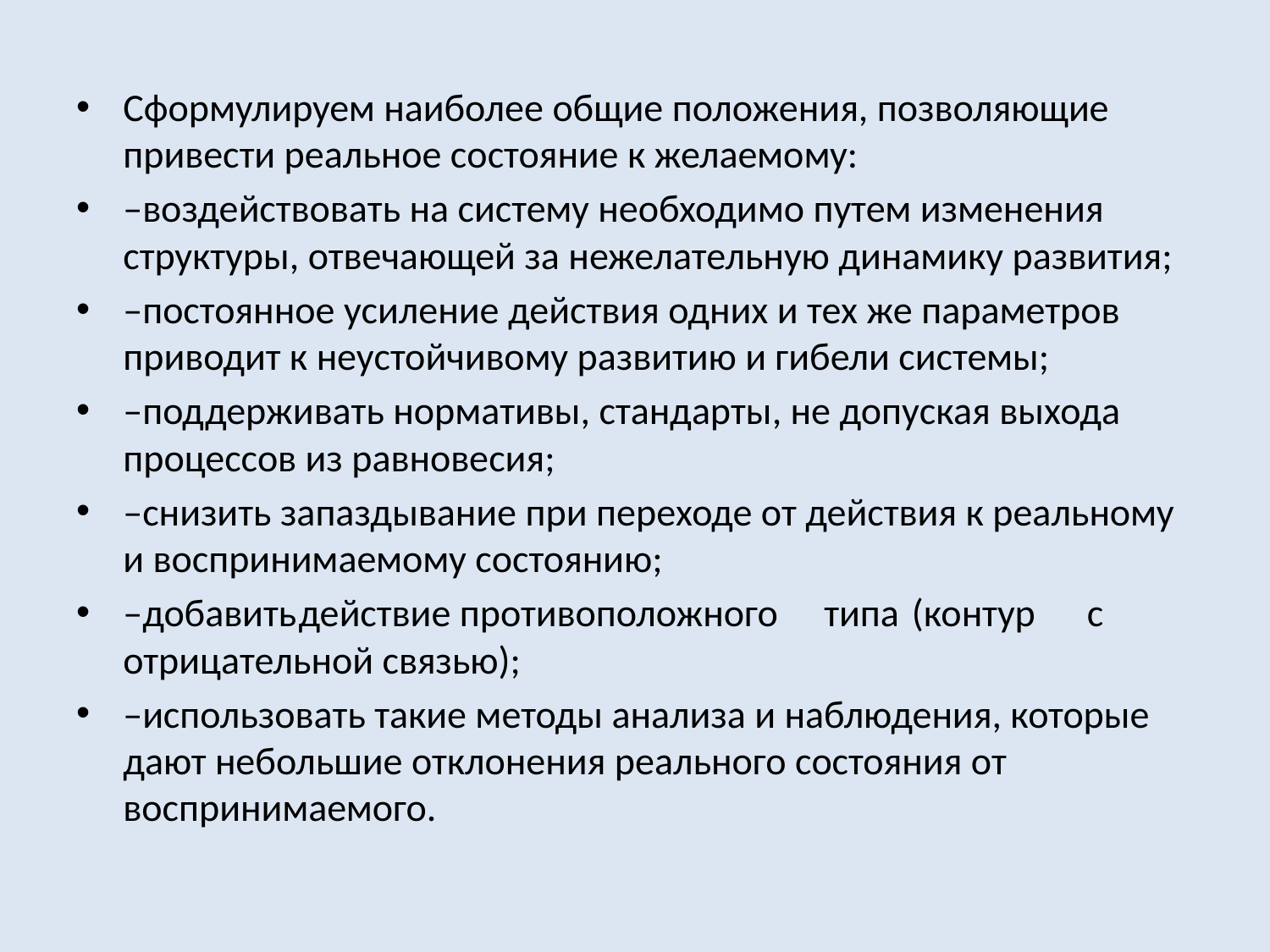

Сформулируем наиболее общие положения, позволяющие привести реальное состояние к желаемому:
–воздействовать на систему необходимо путем изменения структуры, отвечающей за нежелательную динамику развития;
–постоянное усиление действия одних и тех же параметров приводит к неустойчивому развитию и гибели системы;
–поддерживать нормативы, стандарты, не допуская выхода процессов из равновесия;
–снизить запаздывание при переходе от действия к реальному и воспринимаемому состоянию;
–добавить	действие противоположного	типа	(контур	с отрицательной связью);
–использовать такие методы анализа и наблюдения, которые дают небольшие отклонения реального состояния от воспринимаемого.